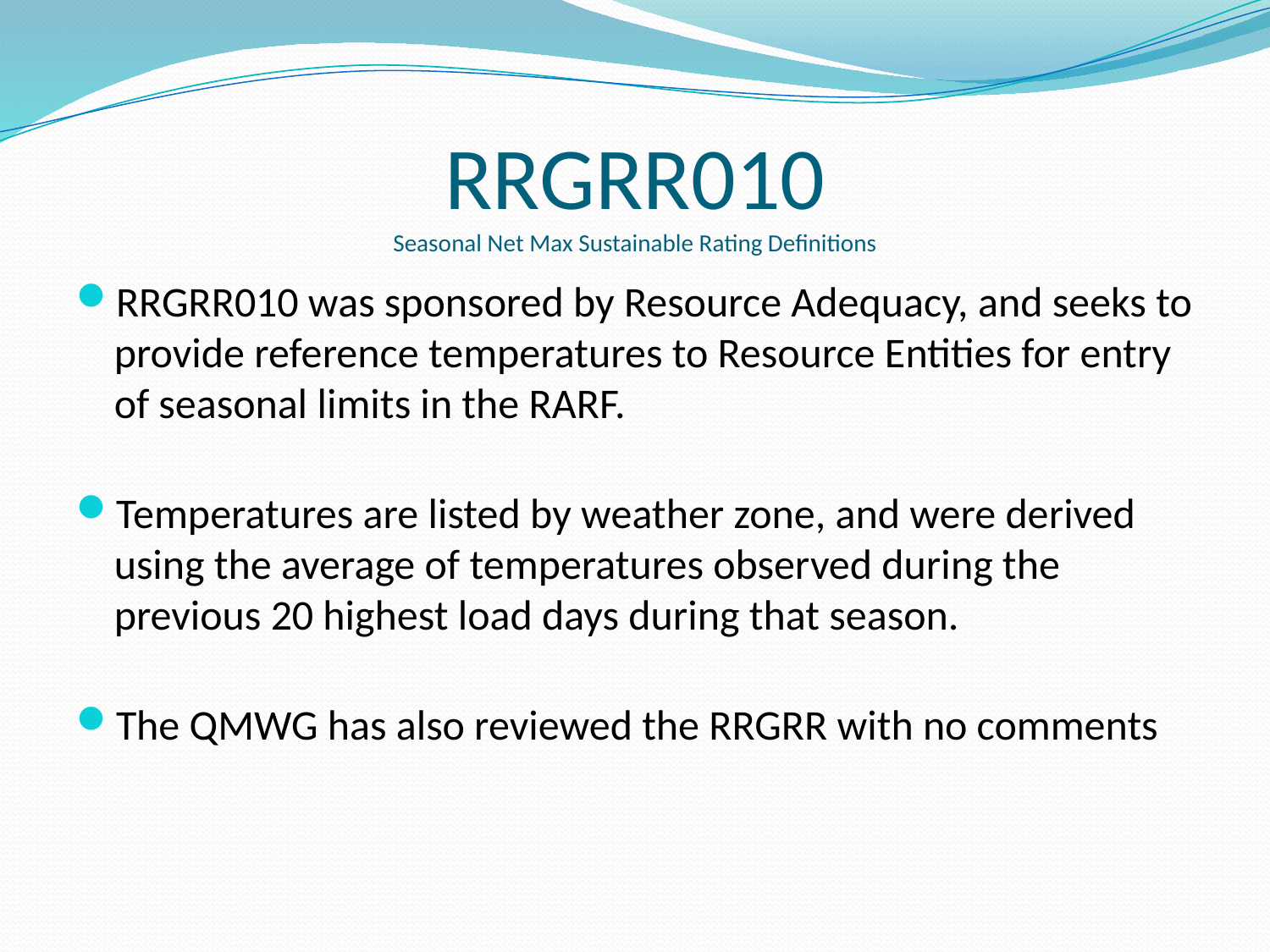

# RRGRR010 Seasonal Net Max Sustainable Rating Definitions
RRGRR010 was sponsored by Resource Adequacy, and seeks to provide reference temperatures to Resource Entities for entry of seasonal limits in the RARF.
Temperatures are listed by weather zone, and were derived using the average of temperatures observed during the previous 20 highest load days during that season.
The QMWG has also reviewed the RRGRR with no comments